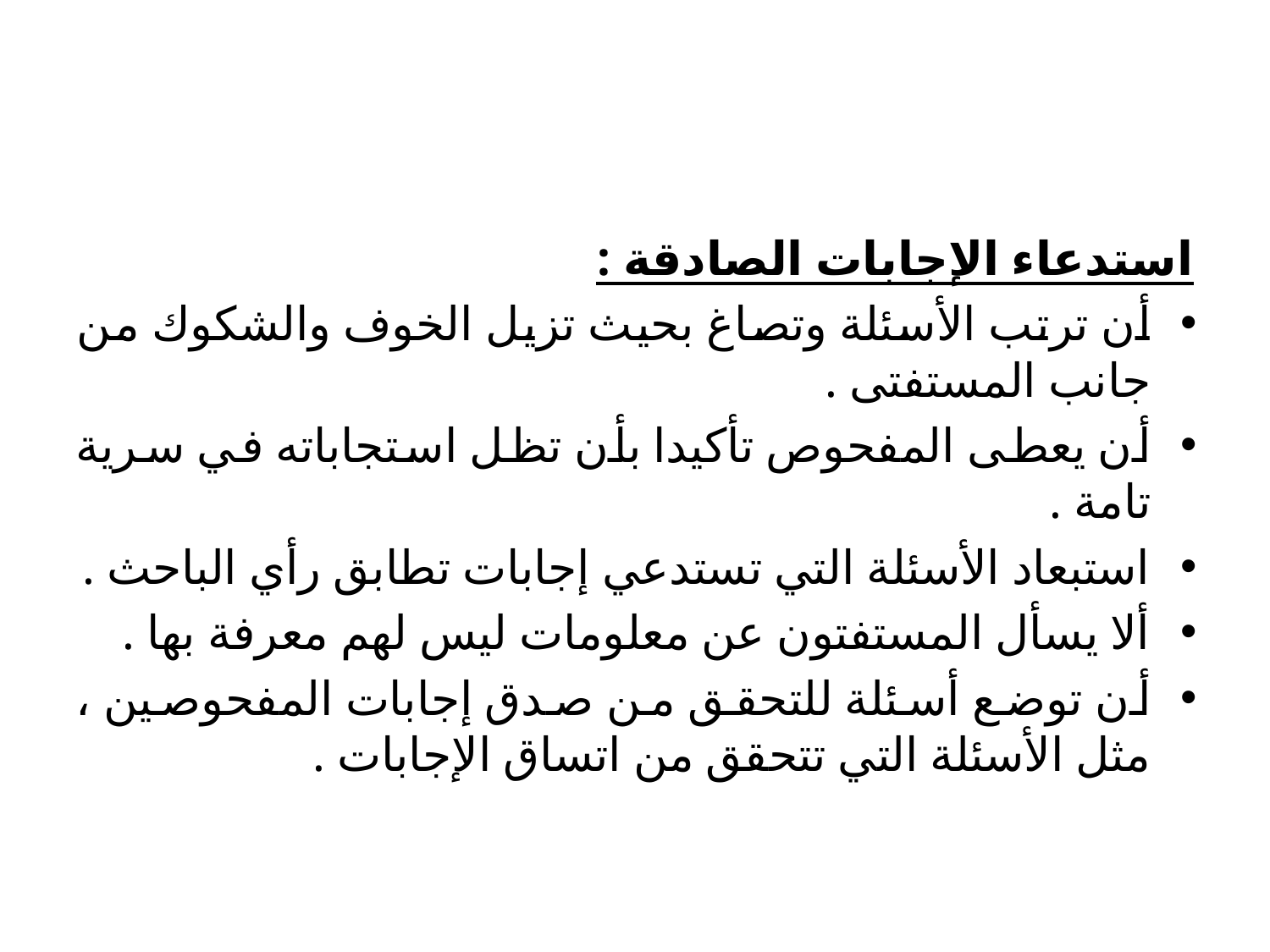

#
استدعاء الإجابات الصادقة :
أن ترتب الأسئلة وتصاغ بحيث تزيل الخوف والشكوك من جانب المستفتى .
أن يعطى المفحوص تأكيدا بأن تظل استجاباته في سرية تامة .
استبعاد الأسئلة التي تستدعي إجابات تطابق رأي الباحث .
ألا يسأل المستفتون عن معلومات ليس لهم معرفة بها .
أن توضع أسئلة للتحقق من صدق إجابات المفحوصين ، مثل الأسئلة التي تتحقق من اتساق الإجابات .